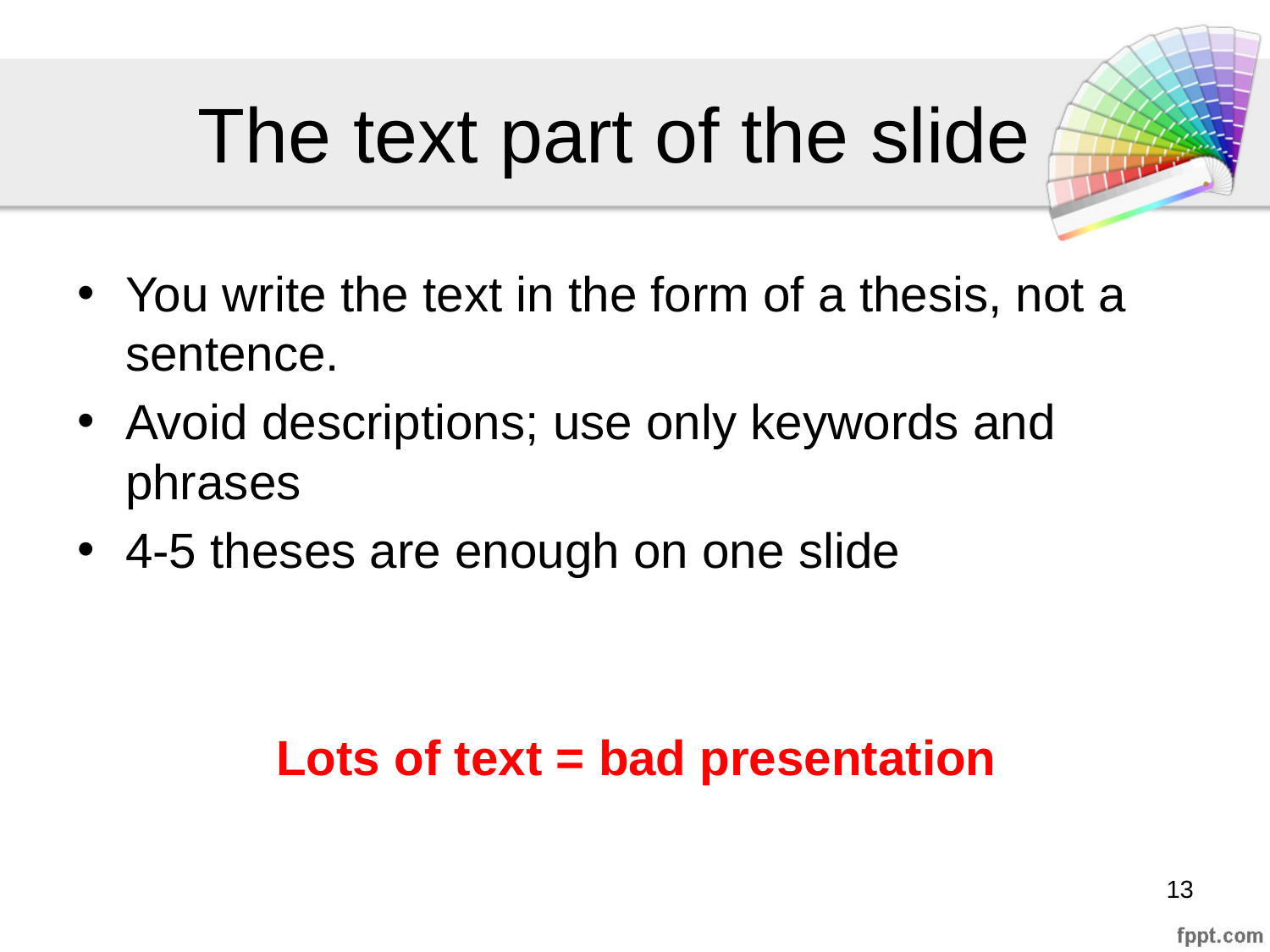

# The text part of the slide
You write the text in the form of a thesis, not a sentence.
Avoid descriptions; use only keywords and phrases
4-5 theses are enough on one slide

Lots of text = bad presentation
13